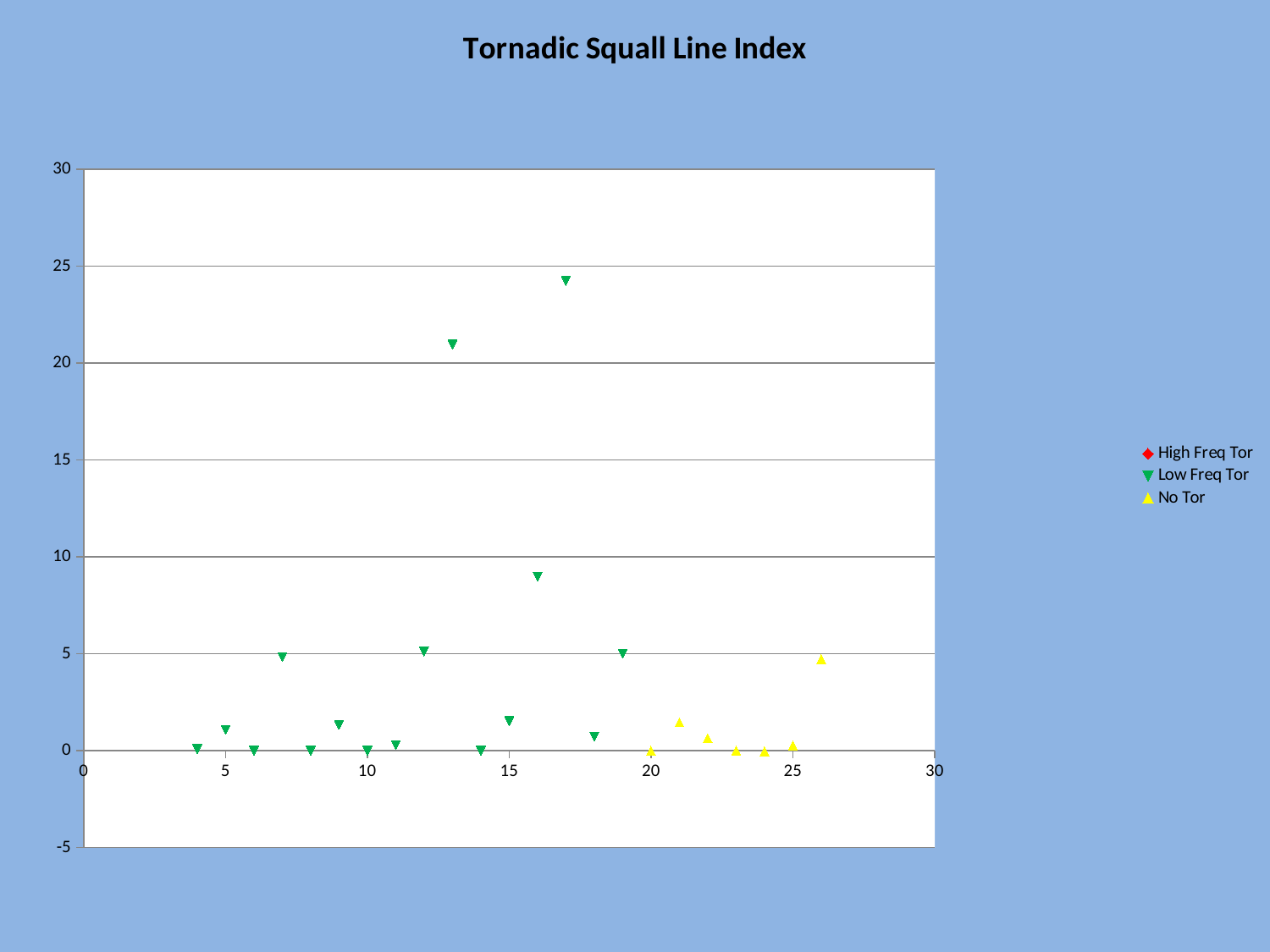

### Chart: Tornadic Squall Line Index

| Category |  |  |  |
|---|---|---|---|